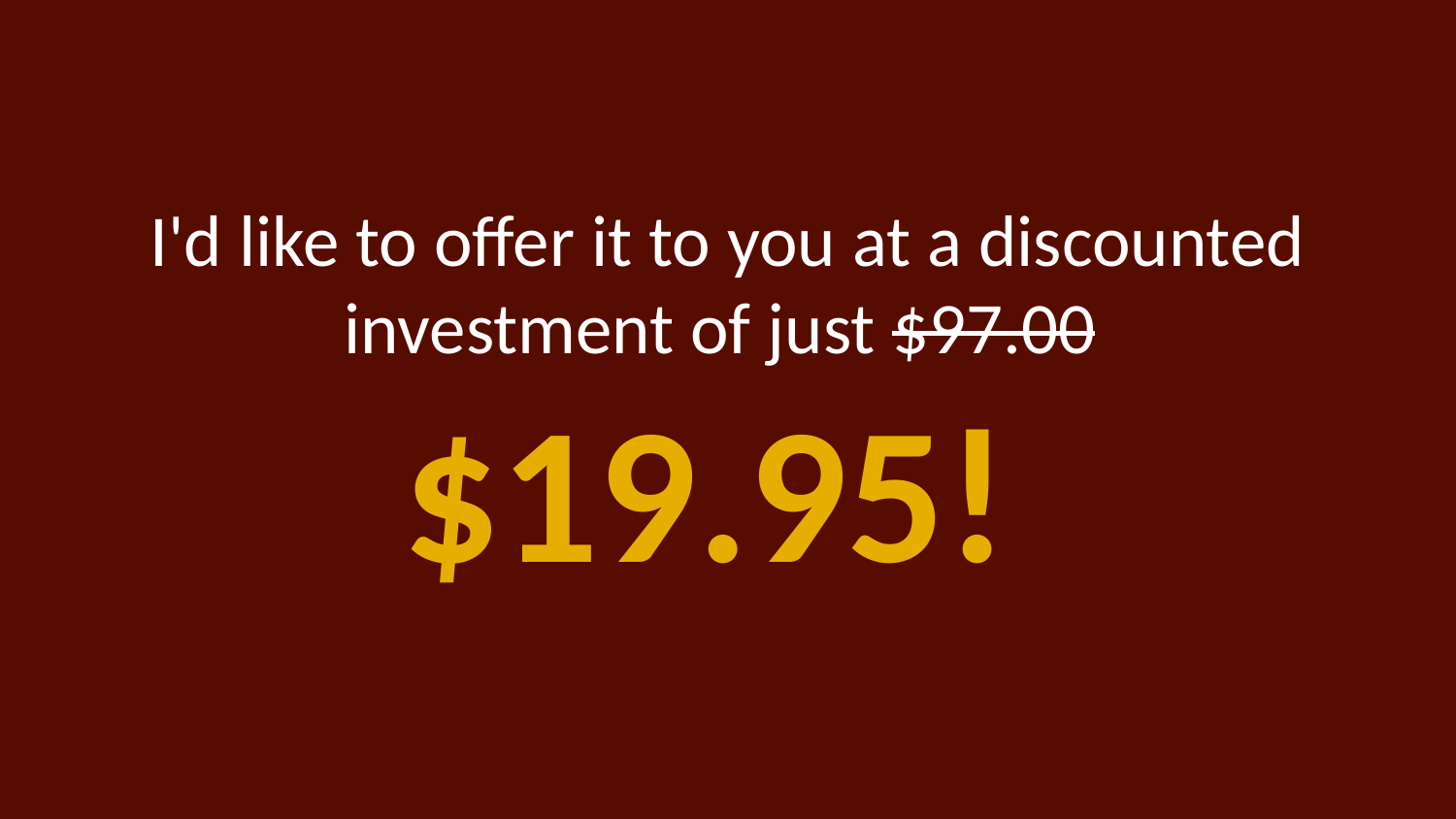

I'd like to offer it to you at a discounted investment of just $97.00
$19.95!